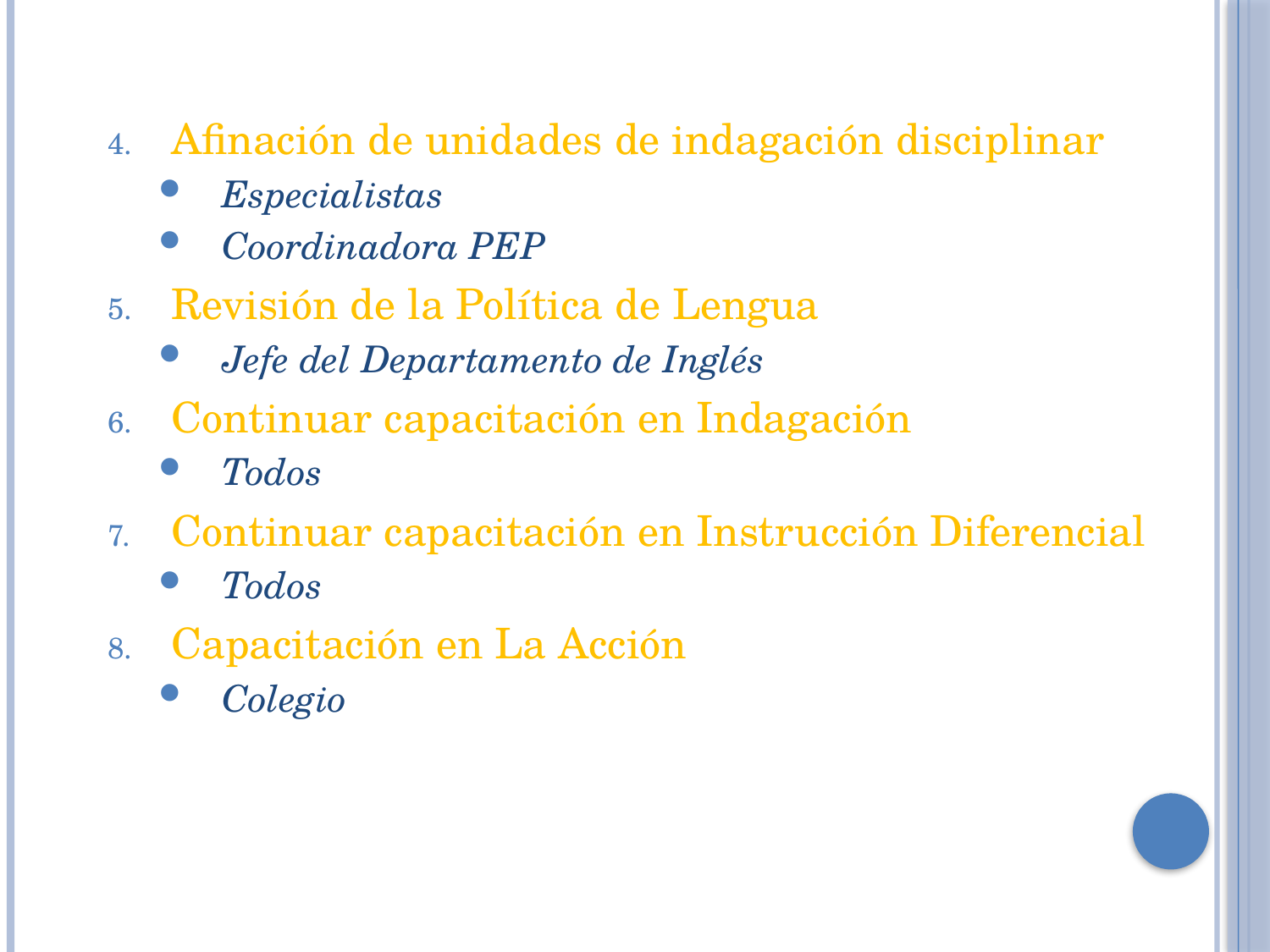

Afinación de unidades de indagación disciplinar
Especialistas
Coordinadora PEP
Revisión de la Política de Lengua
Jefe del Departamento de Inglés
Continuar capacitación en Indagación
Todos
Continuar capacitación en Instrucción Diferencial
Todos
Capacitación en La Acción
Colegio